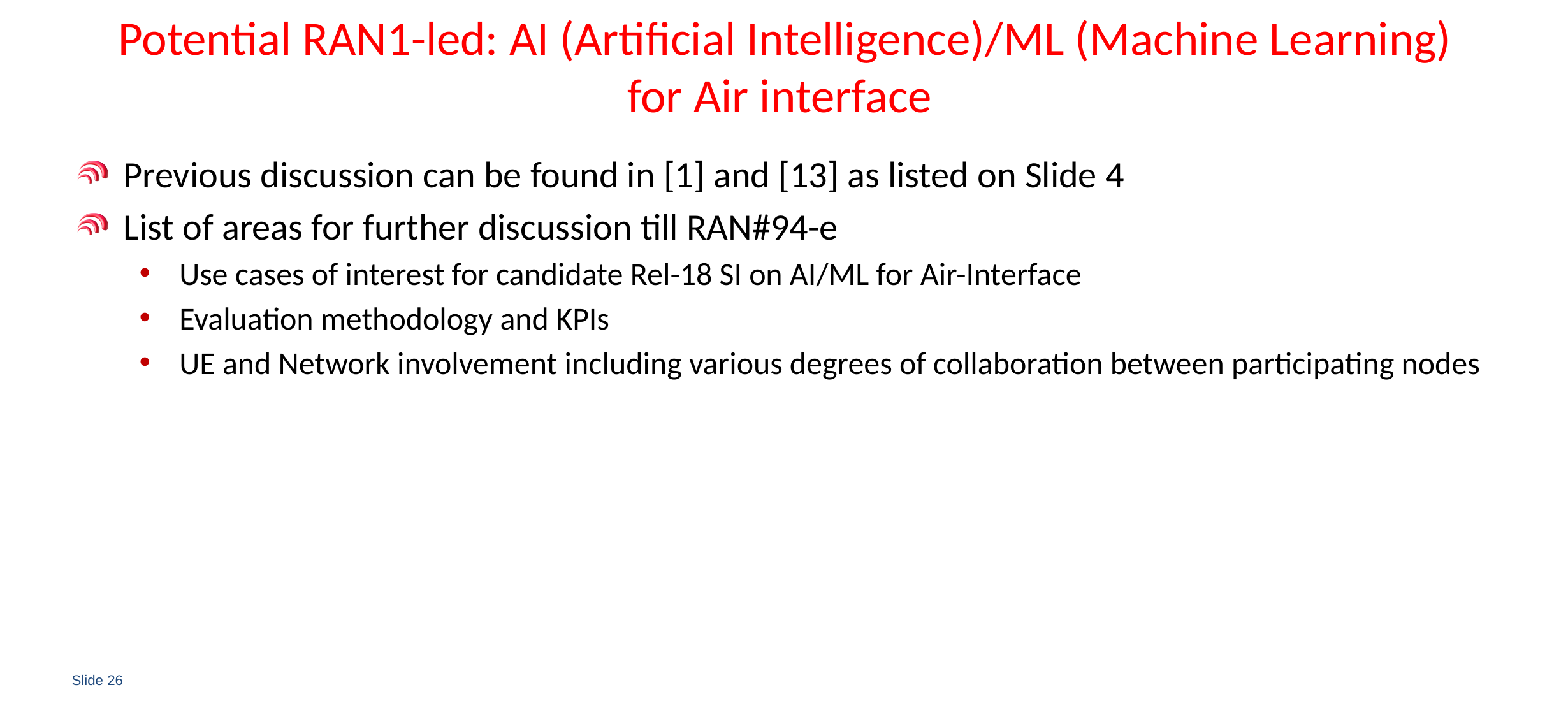

# Potential RAN1-led: AI (Artificial Intelligence)/ML (Machine Learning) for Air interface
Previous discussion can be found in [1] and [13] as listed on Slide 4
List of areas for further discussion till RAN#94-e
Use cases of interest for candidate Rel-18 SI on AI/ML for Air-Interface
Evaluation methodology and KPIs
UE and Network involvement including various degrees of collaboration between participating nodes